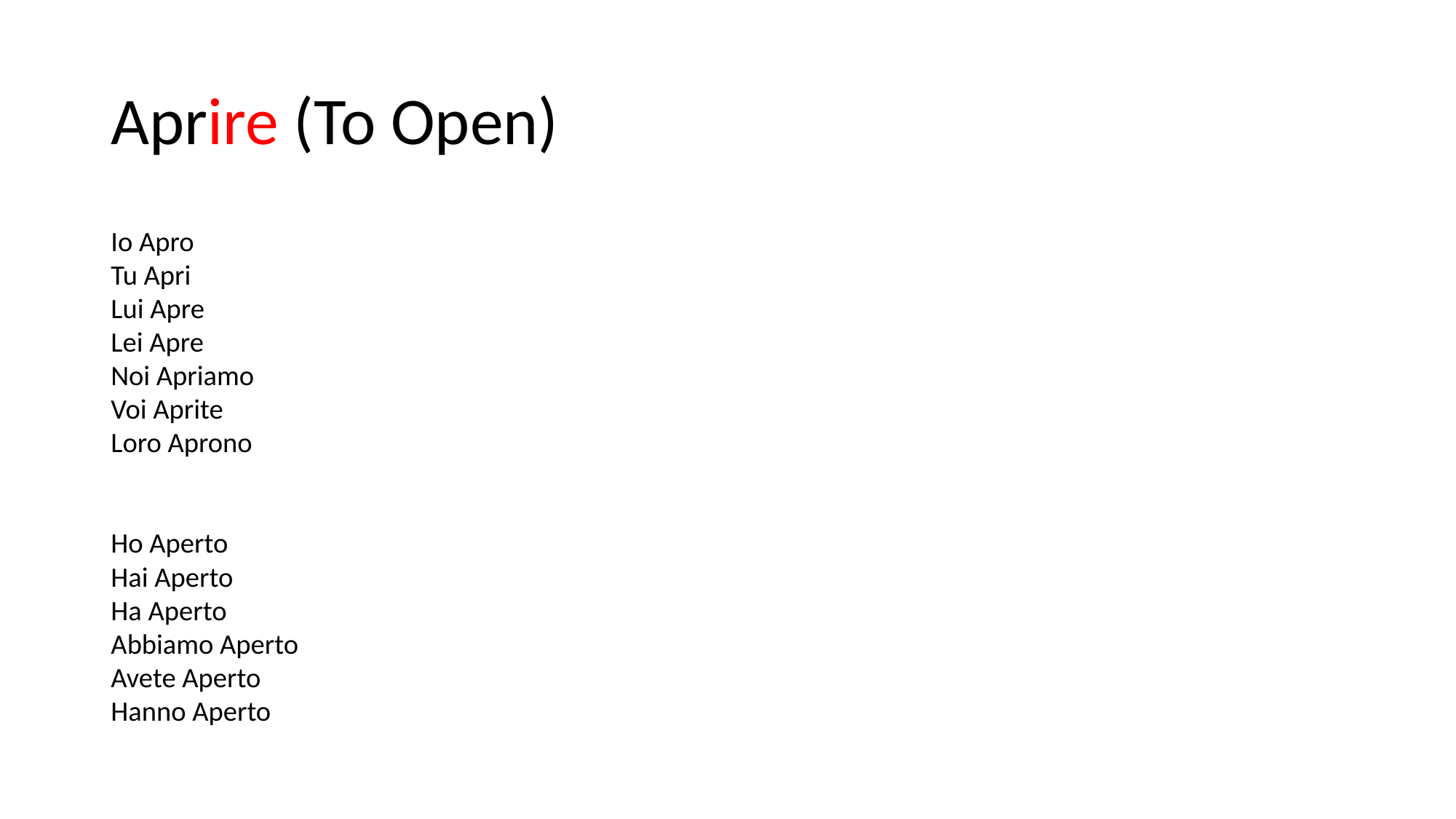

# Aprire (To Open)
Io Apro
Tu Apri
Lui Apre
Lei Apre
Noi Apriamo
Voi Aprite
Loro Aprono

Ho Aperto
Hai Aperto
Ha Aperto
Abbiamo Aperto
Avete Aperto
Hanno Aperto